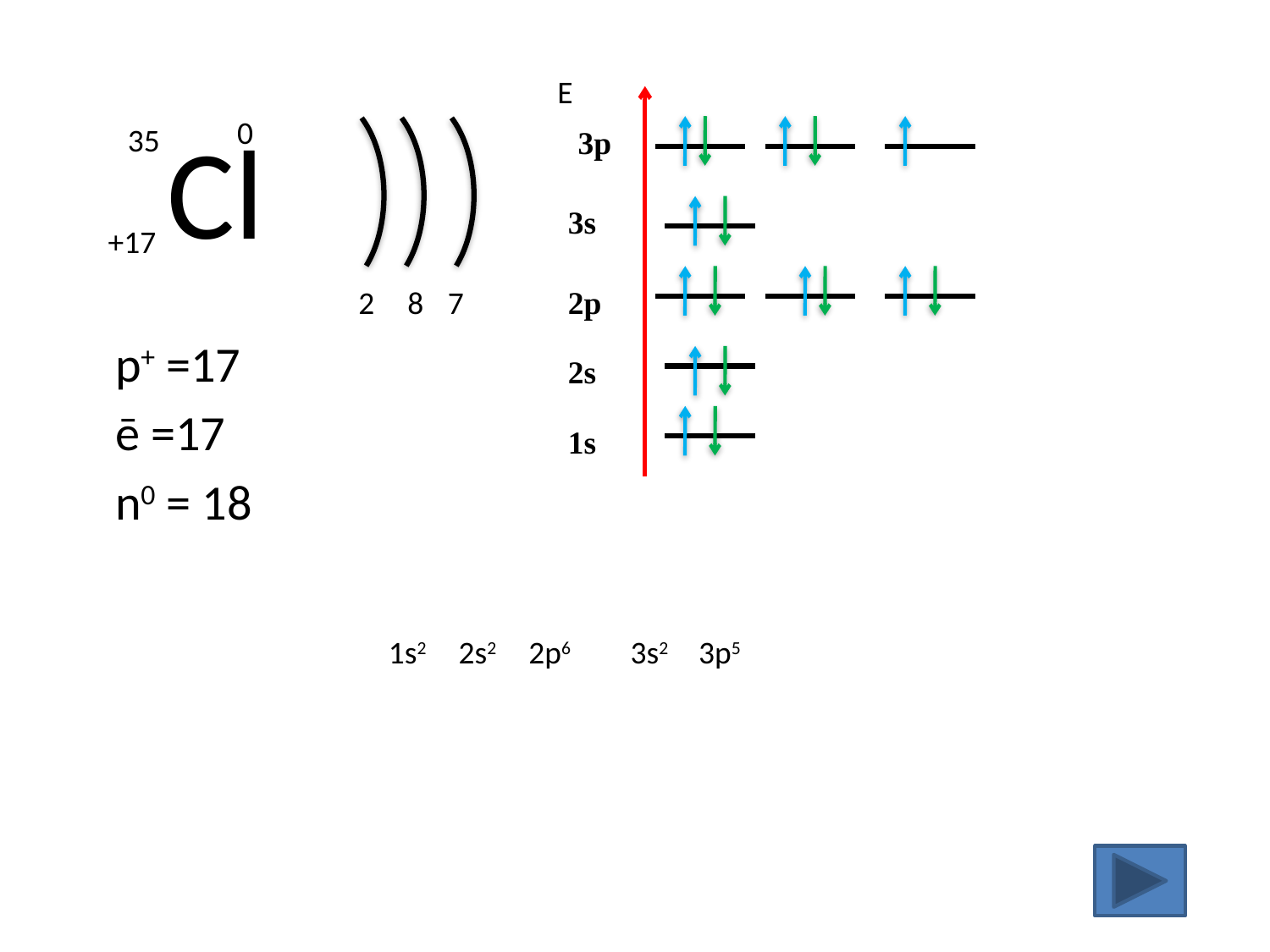

Е

Cl
0
35
+17
3p
3s
2
8
7
2p
	p+ =17
	ē =17
	n0 = 18

2s
1s
1s2
2s2
2p6
3s2
3p5